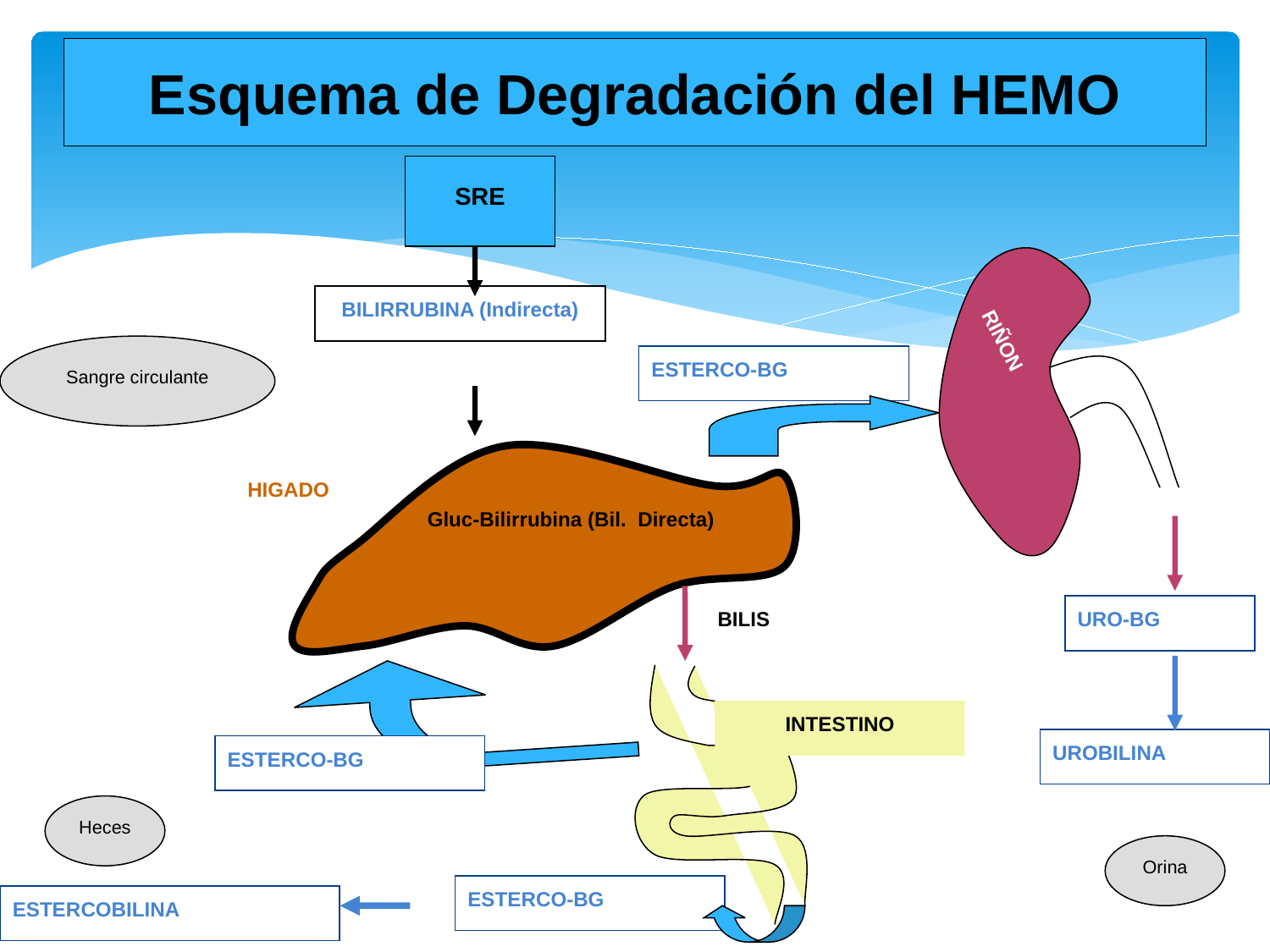

# Esquema de Degradación del HEMO
SRE

BILIRRUBINA (Indirecta)
Sangre circulante
ESTERCO-BG
RIÑON

HIGADO
Gluc-Bilirrubina (Bil.  Directa)

BILIS
URO-BG

INTESTINO
UROBILINA
ESTERCO-BG
Heces
Orina

ESTERCO-BG
ESTERCOBILINA